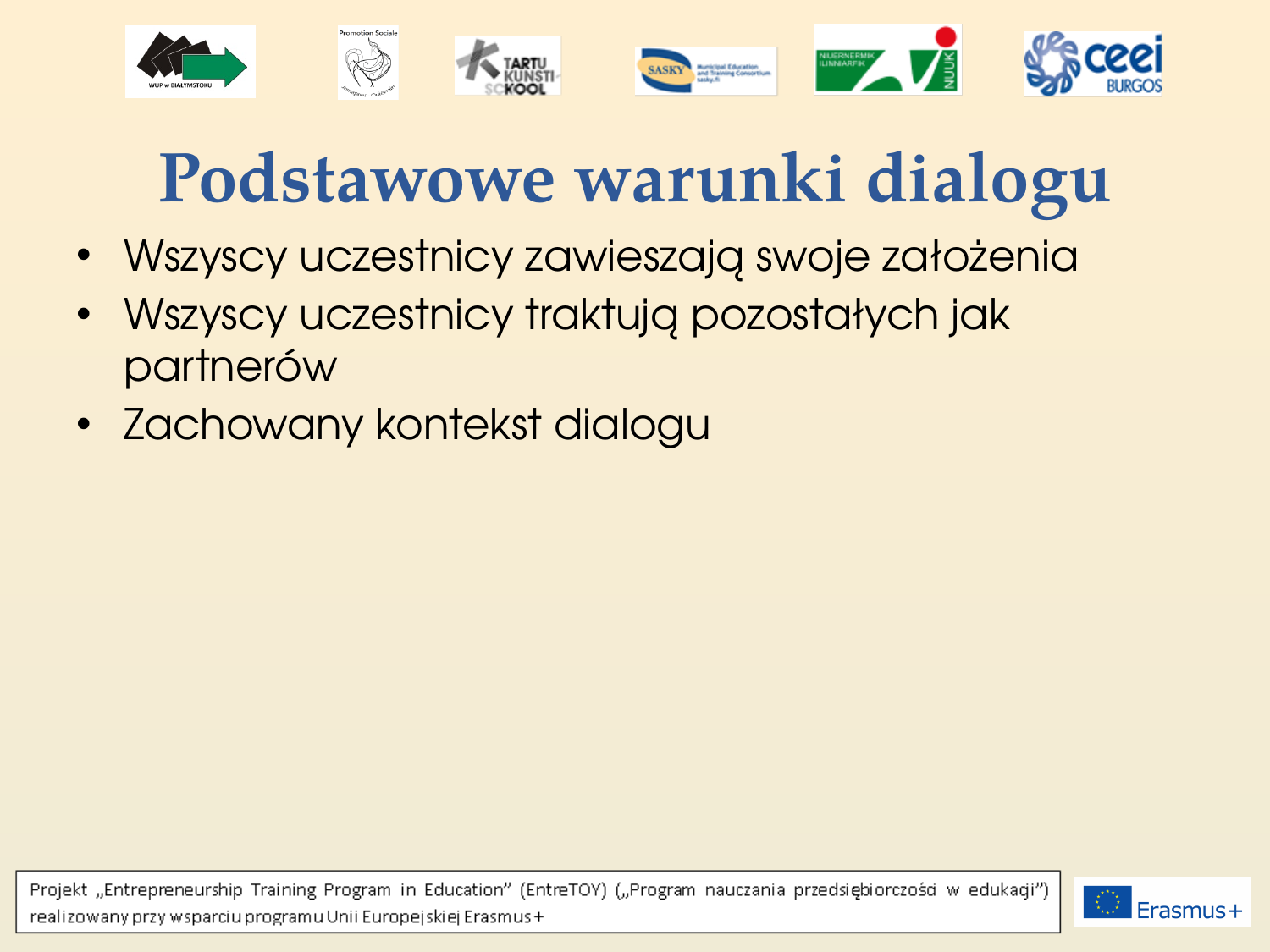

# Podstawowe warunki dialogu
Wszyscy uczestnicy zawieszają swoje założenia
Wszyscy uczestnicy traktują pozostałych jak partnerów
Zachowany kontekst dialogu